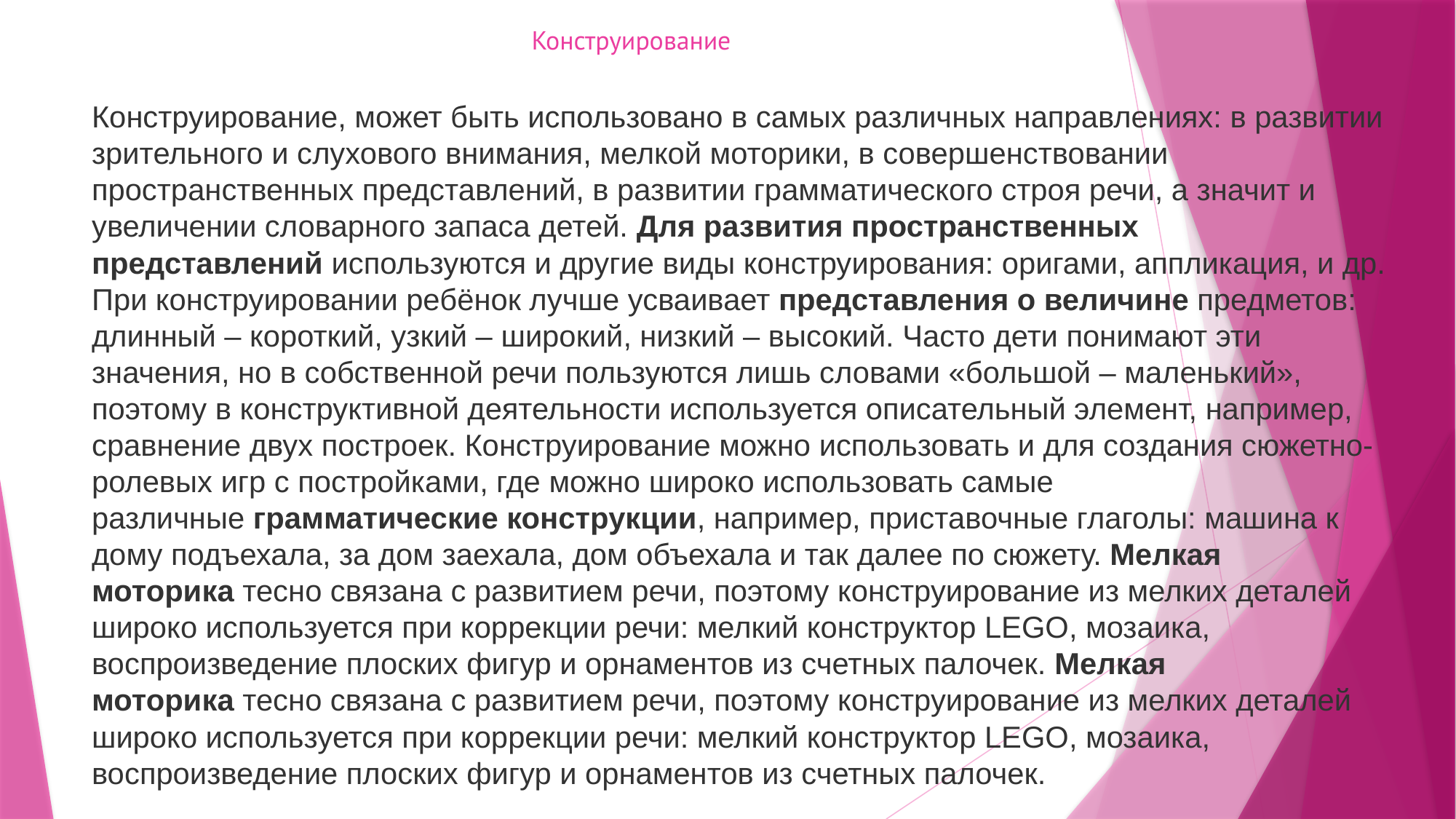

# Конструирование
Конструирование, может быть использовано в самых различных направлениях: в развитии зрительного и слухового внимания, мелкой моторики, в совершенствовании пространственных представлений, в развитии грамматического строя речи, а значит и увеличении словарного запаса детей. Для развития пространственных представлений используются и другие виды конструирования: оригами, аппликация, и др. При конструировании ребёнок лучше усваивает представления о величине предметов: длинный – короткий, узкий – широкий, низкий – высокий. Часто дети понимают эти значения, но в собственной речи пользуются лишь словами «большой – маленький», поэтому в конструктивной деятельности используется описательный элемент, например, сравнение двух построек. Конструирование можно использовать и для создания сюжетно-ролевых игр с постройками, где можно широко использовать самые различные грамматические конструкции, например, приставочные глаголы: машина к дому подъехала, за дом заехала, дом объехала и так далее по сюжету. Мелкая моторика тесно связана с развитием речи, поэтому конструирование из мелких деталей широко используется при коррекции речи: мелкий конструктор LEGO, мозаика, воспроизведение плоских фигур и орнаментов из счетных палочек. Мелкая моторика тесно связана с развитием речи, поэтому конструирование из мелких деталей широко используется при коррекции речи: мелкий конструктор LEGO, мозаика, воспроизведение плоских фигур и орнаментов из счетных палочек.